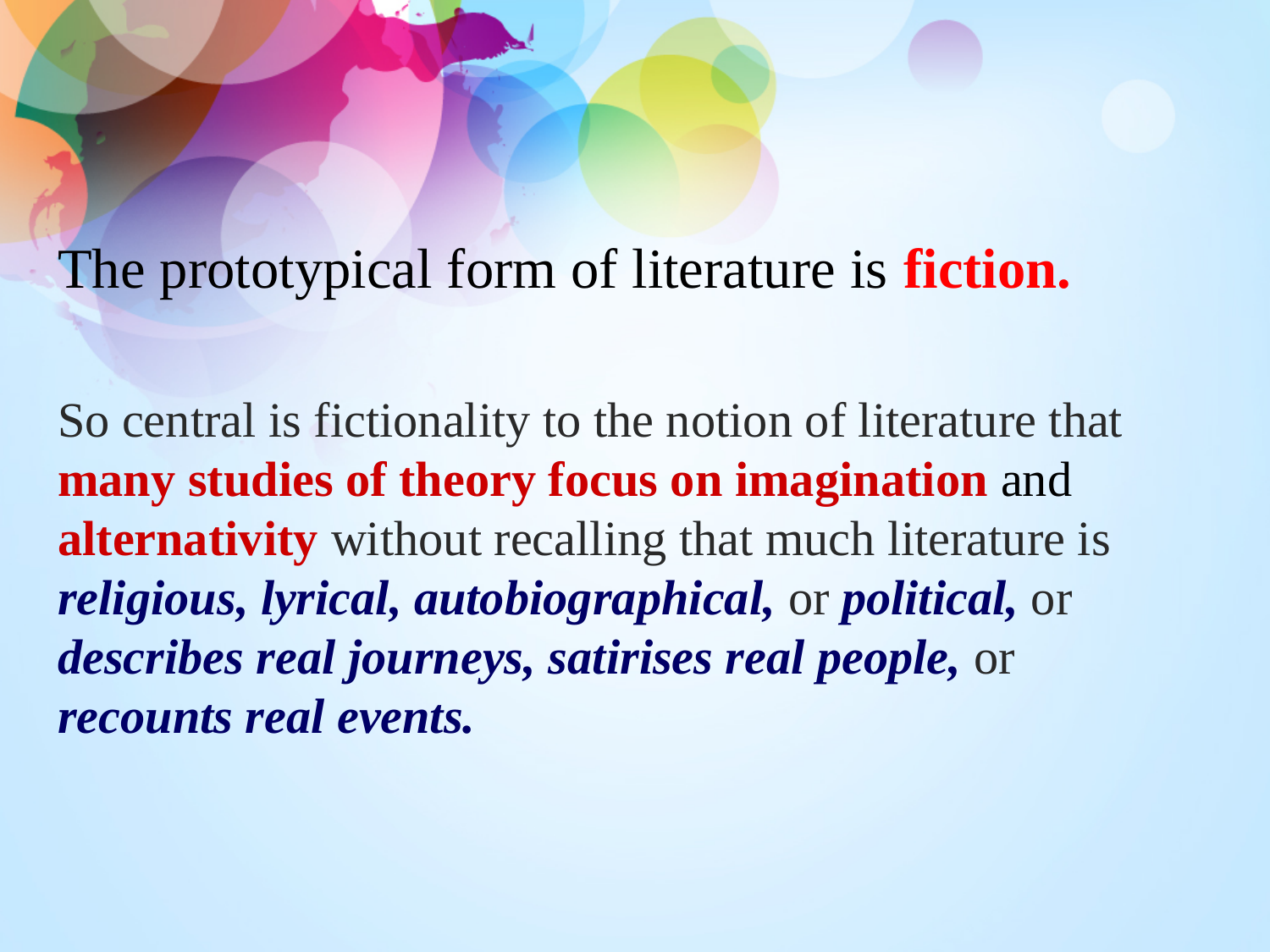

The prototypical form of literature is fiction.

So central is fictionality to the notion of literature that many studies of theory focus on imagination and alternativity without recalling that much literature is religious, lyrical, autobiographical, or political, or describes real journeys, satirises real people, or recounts real events.

#